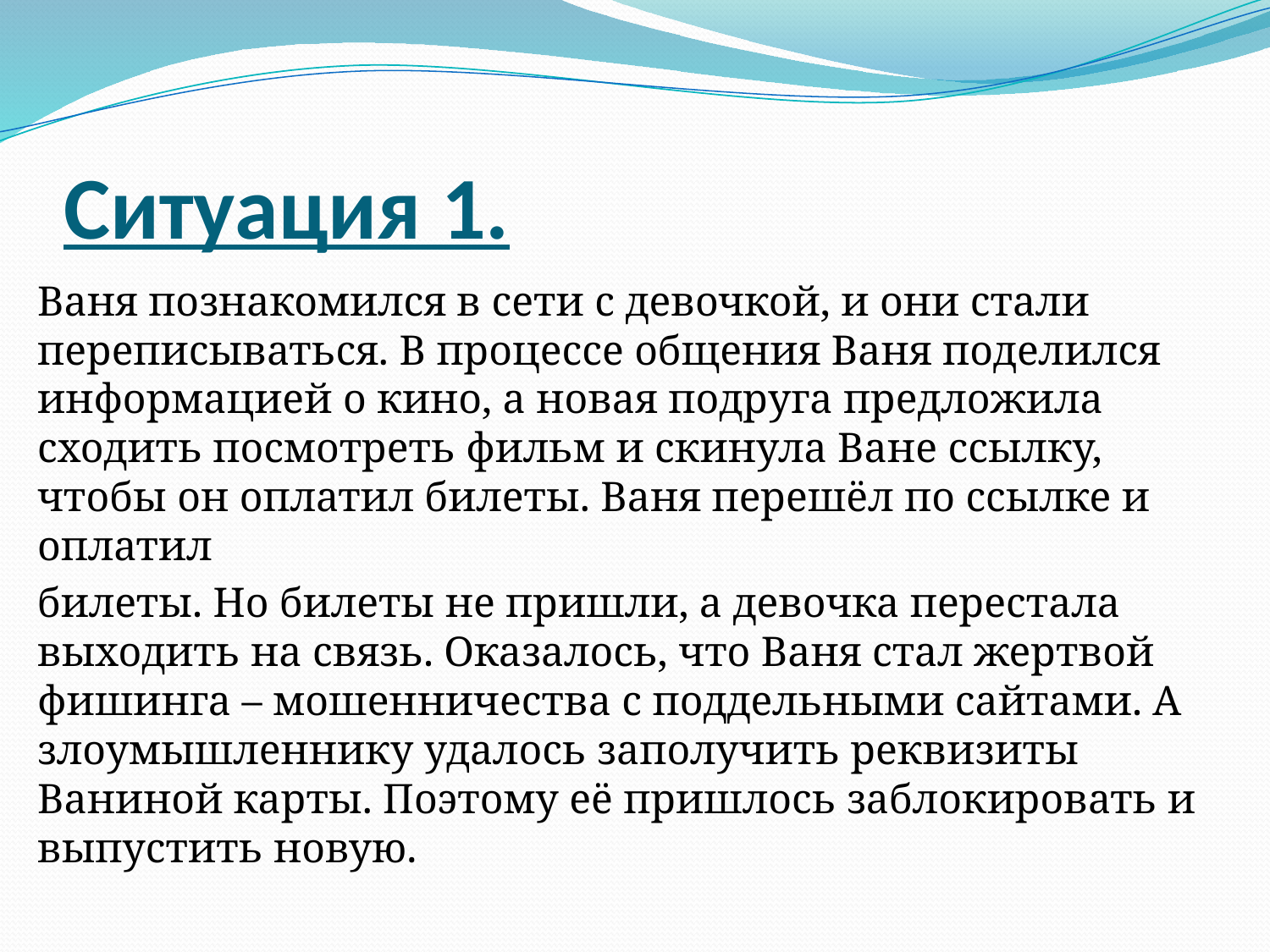

# Ситуация 1.
Ваня познакомился в сети с девочкой, и они стали переписываться. В процессе общения Ваня поделился информацией о кино, а новая подруга предложила сходить посмотреть фильм и скинула Ване ссылку, чтобы он оплатил билеты. Ваня перешёл по ссылке и оплатил
билеты. Но билеты не пришли, а девочка перестала выходить на связь. Оказалось, что Ваня стал жертвой фишинга – мошенничества с поддельными сайтами. А злоумышленнику удалось заполучить реквизиты Ваниной карты. Поэтому её пришлось заблокировать и выпустить новую.